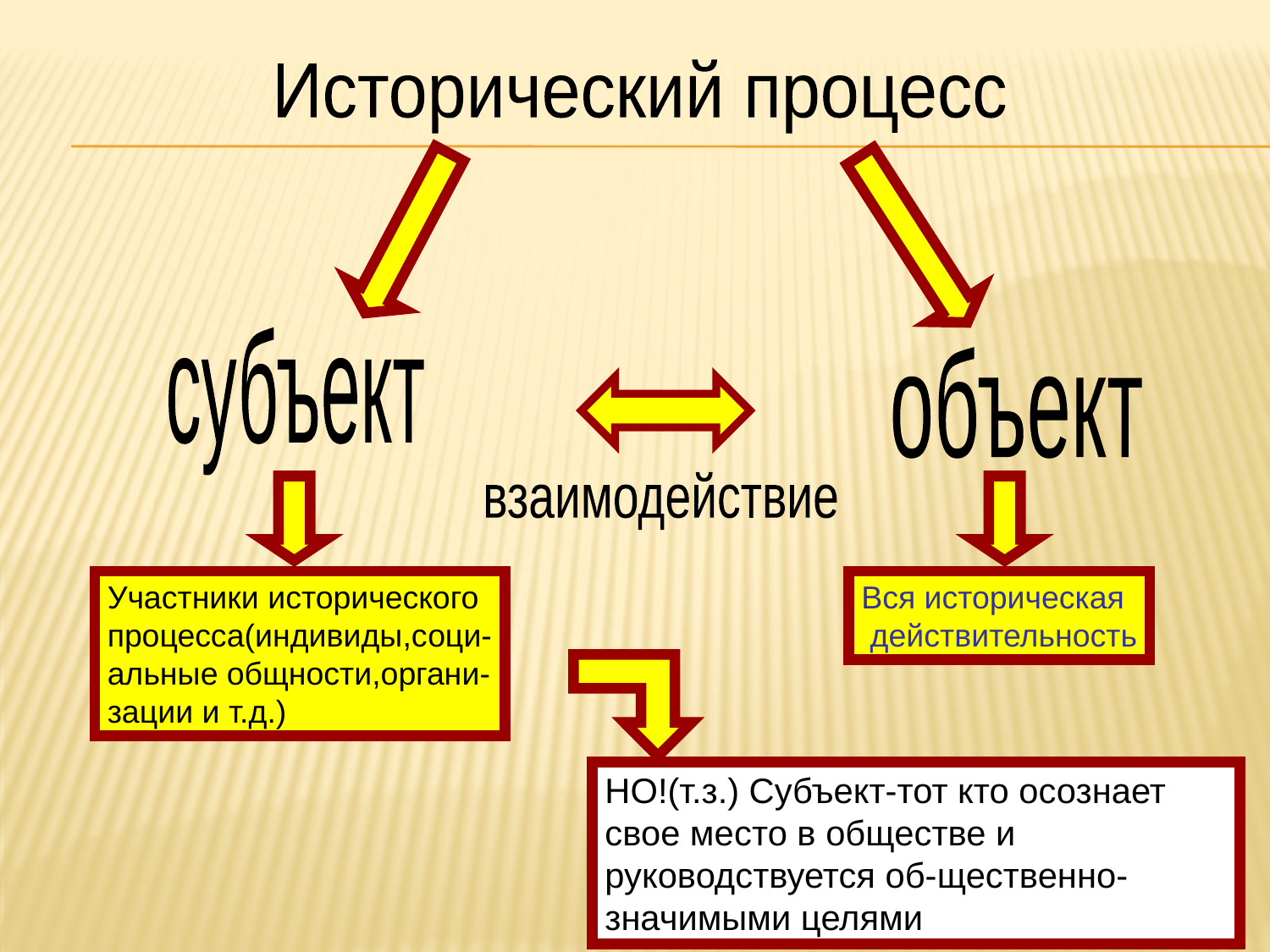

Исторический процесс

субъект
объект

взаимодействие

Участники исторического
процесса(индивиды,соци-
альные общности,органи-
зации и т.д.)

Вся историческая
 действительность

НО!(т.з.) Субъект-тот кто осознает свое место в обществе и руководствуется об-щественно-значимыми целями